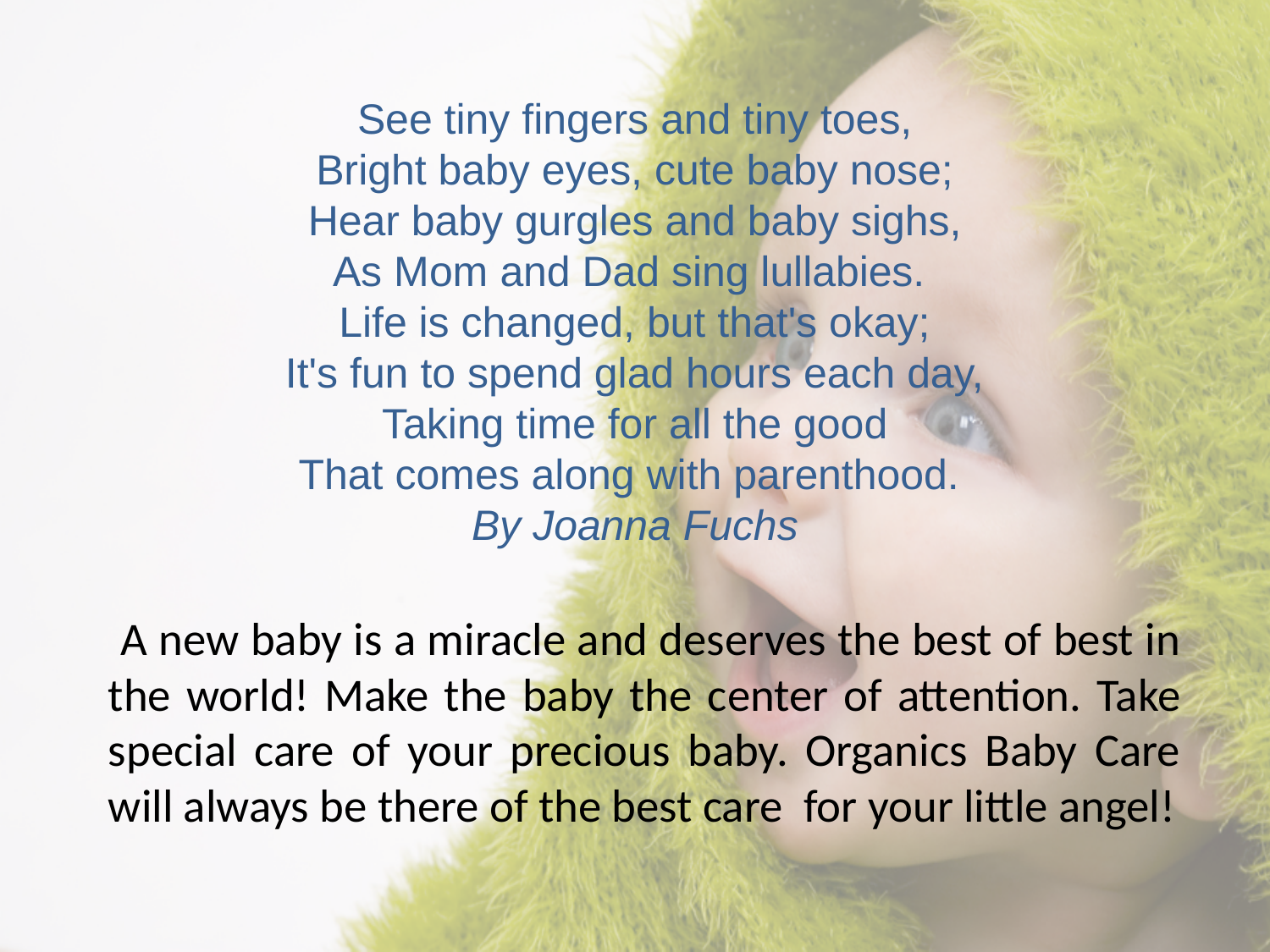

# See tiny fingers and tiny toes, Bright baby eyes, cute baby nose; Hear baby gurgles and baby sighs, As Mom and Dad sing lullabies. Life is changed, but that's okay; It's fun to spend glad hours each day, Taking time for all the good That comes along with parenthood. By Joanna Fuchs
     A new baby is a miracle and deserves the best of best in the world! Make the baby the center of attention. Take special care of your precious baby. Organics Baby Care will always be there of the best care  for your little angel!